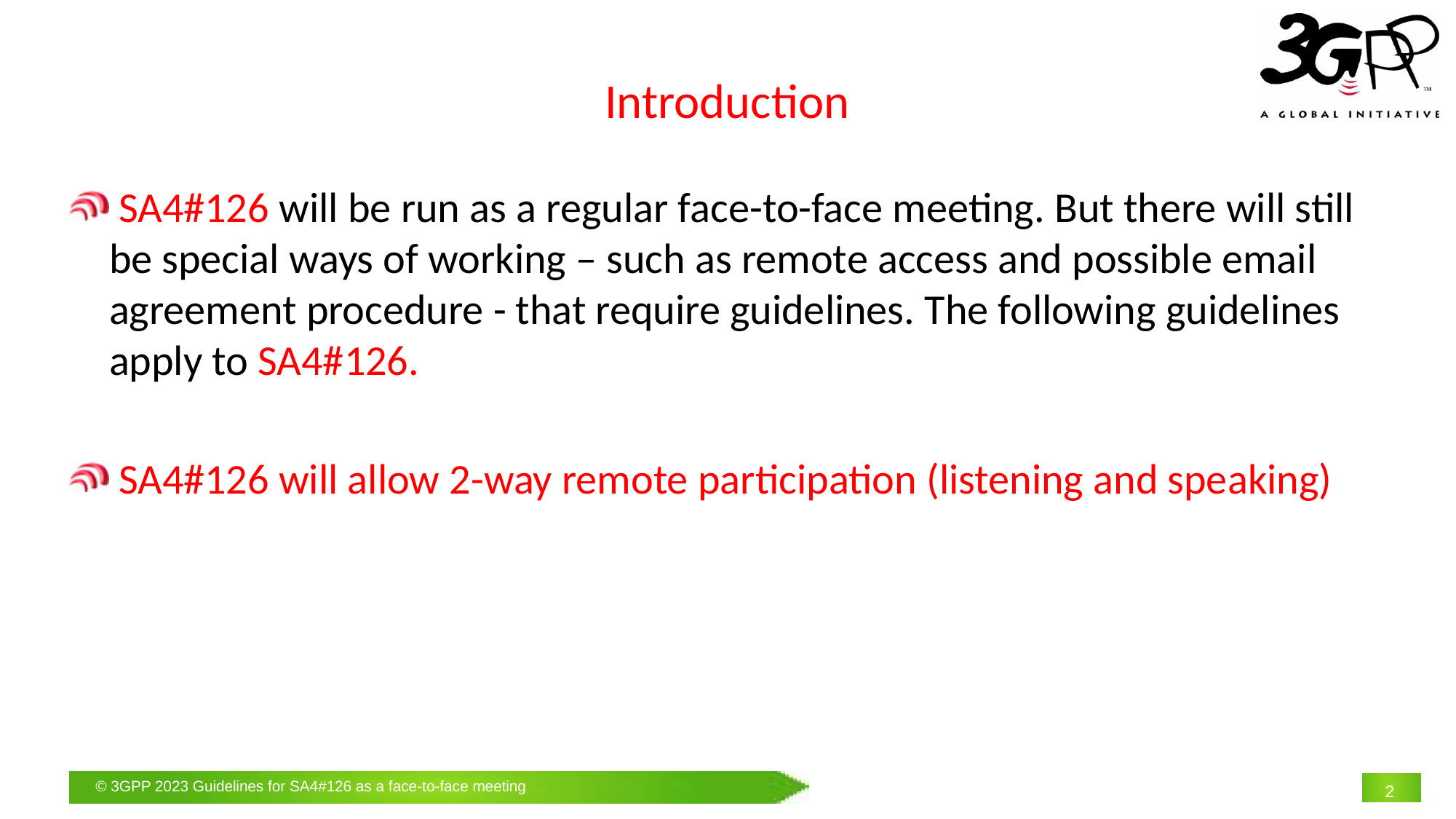

# Introduction
 SA4#126 will be run as a regular face-to-face meeting. But there will still be special ways of working – such as remote access and possible email agreement procedure - that require guidelines. The following guidelines apply to SA4#126.

 SA4#126 will allow 2-way remote participation (listening and speaking)

2